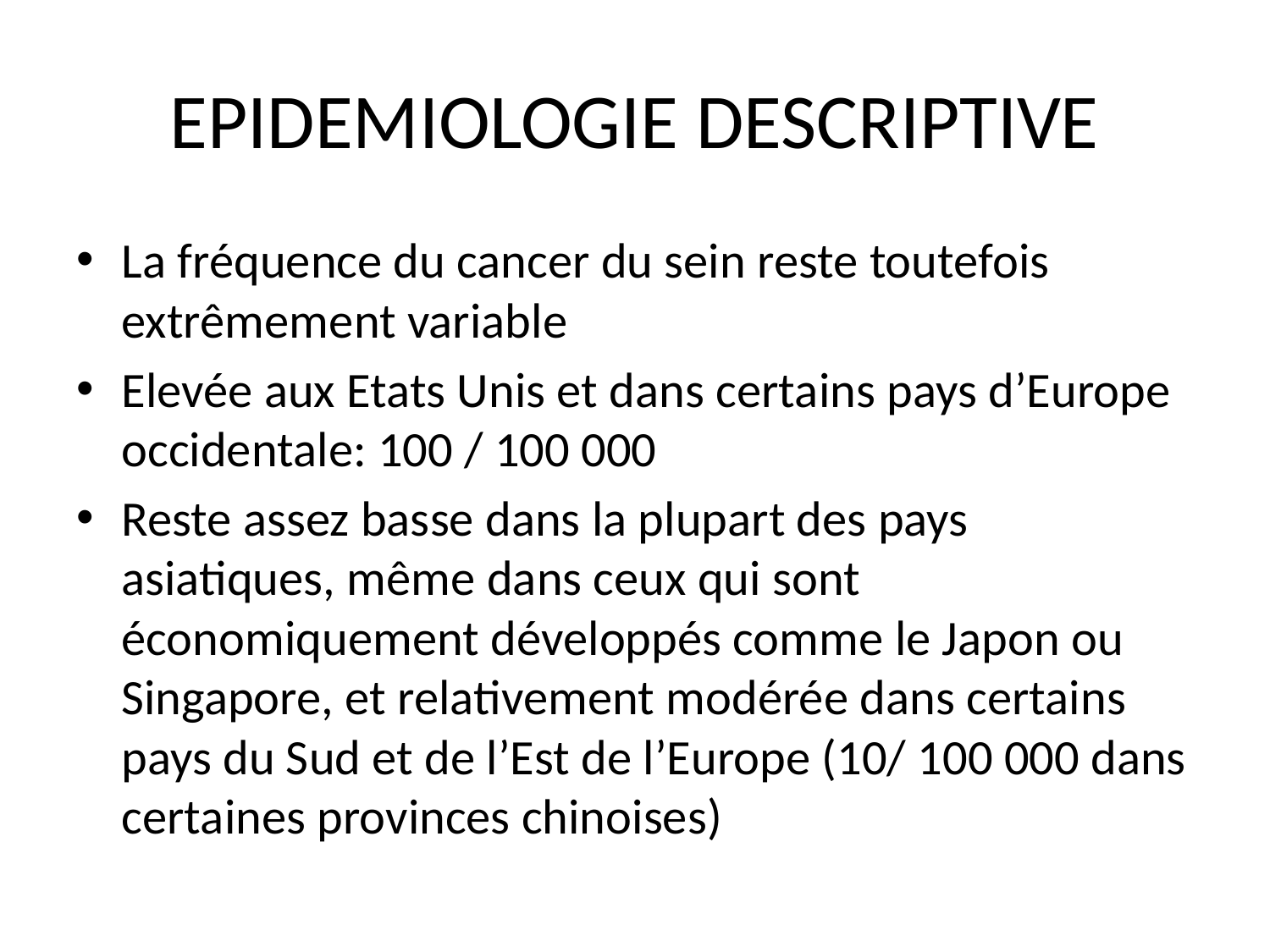

# EPIDEMIOLOGIE DESCRIPTIVE
La fréquence du cancer du sein reste toutefois extrêmement variable
Elevée aux Etats Unis et dans certains pays d’Europe occidentale: 100 / 100 000
Reste assez basse dans la plupart des pays asiatiques, même dans ceux qui sont économiquement développés comme le Japon ou Singapore, et relativement modérée dans certains pays du Sud et de l’Est de l’Europe (10/ 100 000 dans certaines provinces chinoises)